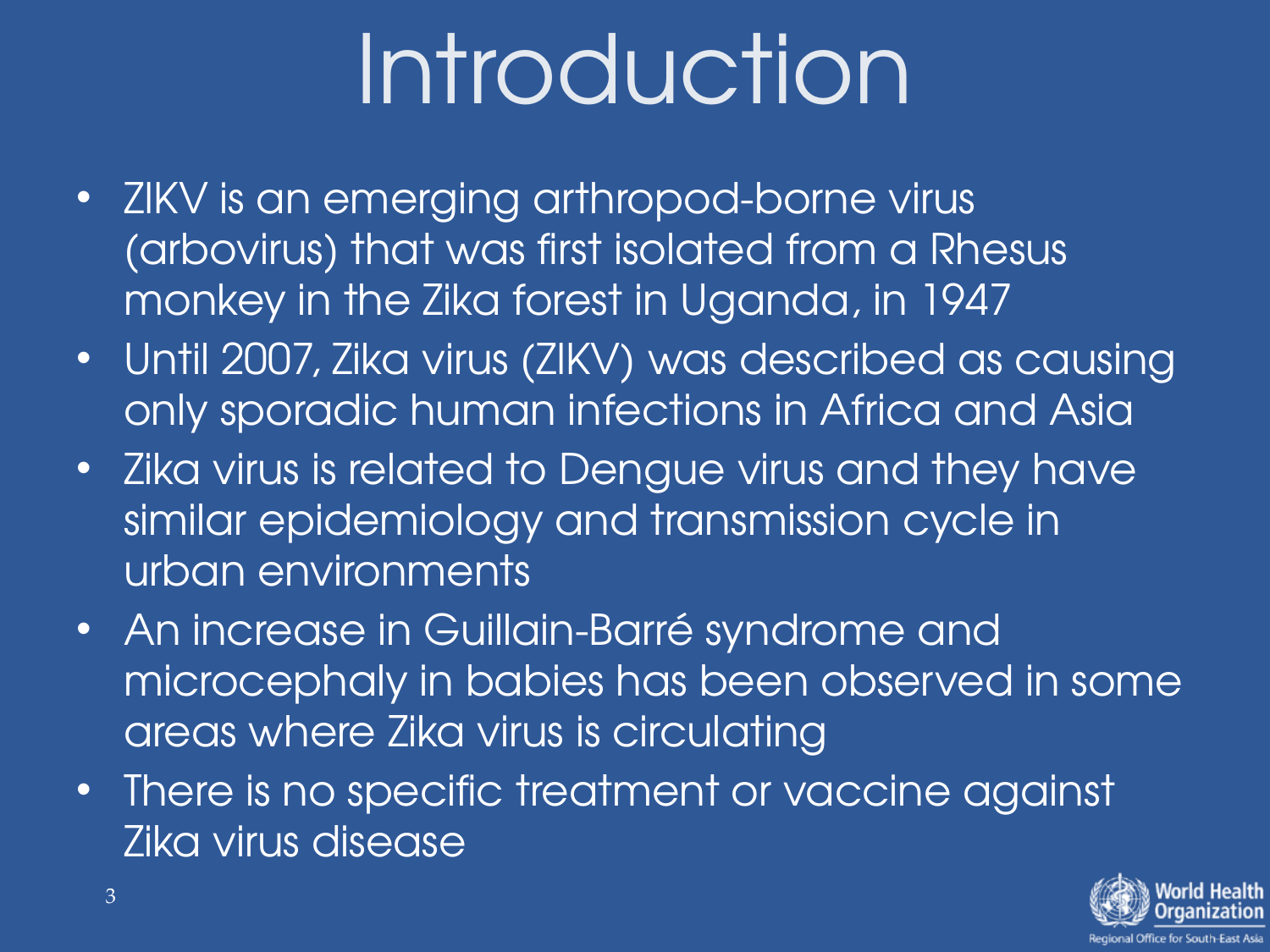

# Introduction
ZIKV is an emerging arthropod-borne virus (arbovirus) that was first isolated from a Rhesus monkey in the Zika forest in Uganda, in 1947
Until 2007, Zika virus (ZIKV) was described as causing only sporadic human infections in Africa and Asia
Zika virus is related to Dengue virus and they have similar epidemiology and transmission cycle in urban environments
An increase in Guillain-Barré syndrome and microcephaly in babies has been observed in some areas where Zika virus is circulating
There is no specific treatment or vaccine against Zika virus disease